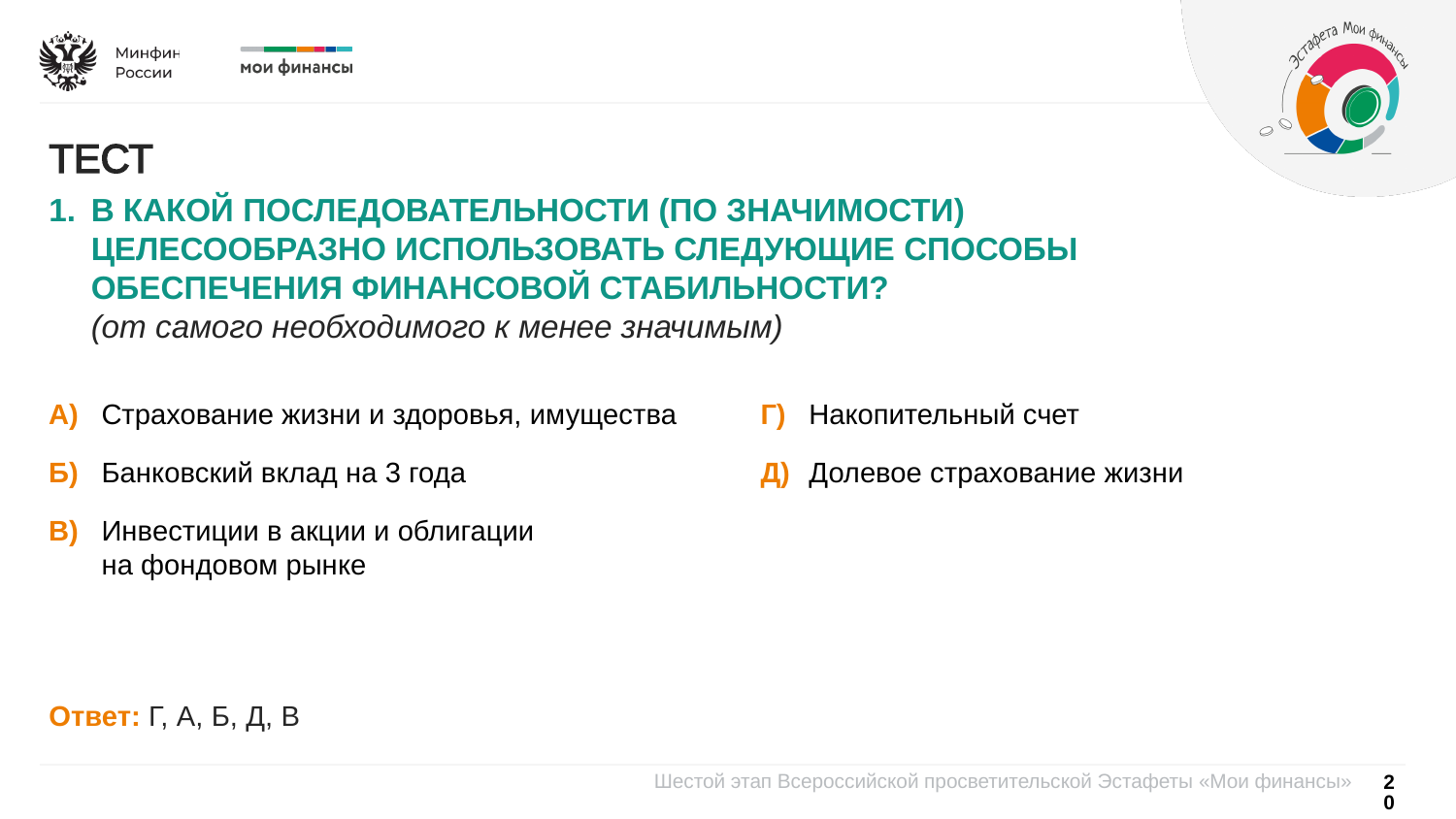

ТЕСТ
В КАКОЙ ПОСЛЕДОВАТЕЛЬНОСТИ (ПО ЗНАЧИМОСТИ)
ЦЕЛЕСООБРАЗНО ИСПОЛЬЗОВАТЬ СЛЕДУЮЩИЕ СПОСОБЫ ОБЕСПЕЧЕНИЯ ФИНАНСОВОЙ СТАБИЛЬНОСТИ?
(от самого необходимого к менее значимым)

А)
Б)
В)
Страхование жизни и здоровья, имущества
Банковский вклад на 3 года
Инвестиции в акции и облигации
на фондовом рынке
Г)
Д)
Накопительный счет
Долевое страхование жизни
Ответ: Г, А, Б, Д, В
20